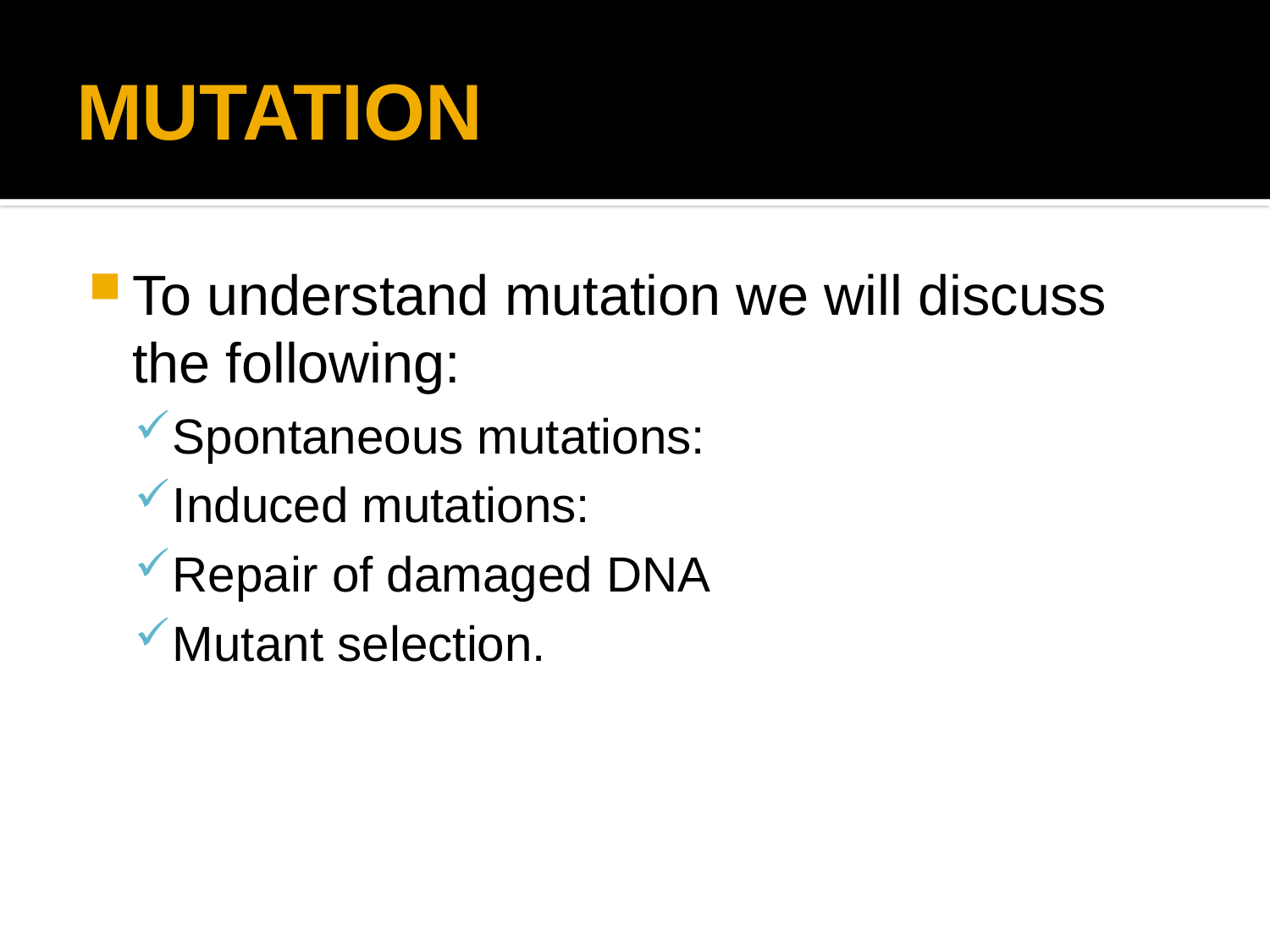

# MUTATION
To understand mutation we will discuss the following:
Spontaneous mutations:
Induced mutations:
Repair of damaged DNA
Mutant selection.